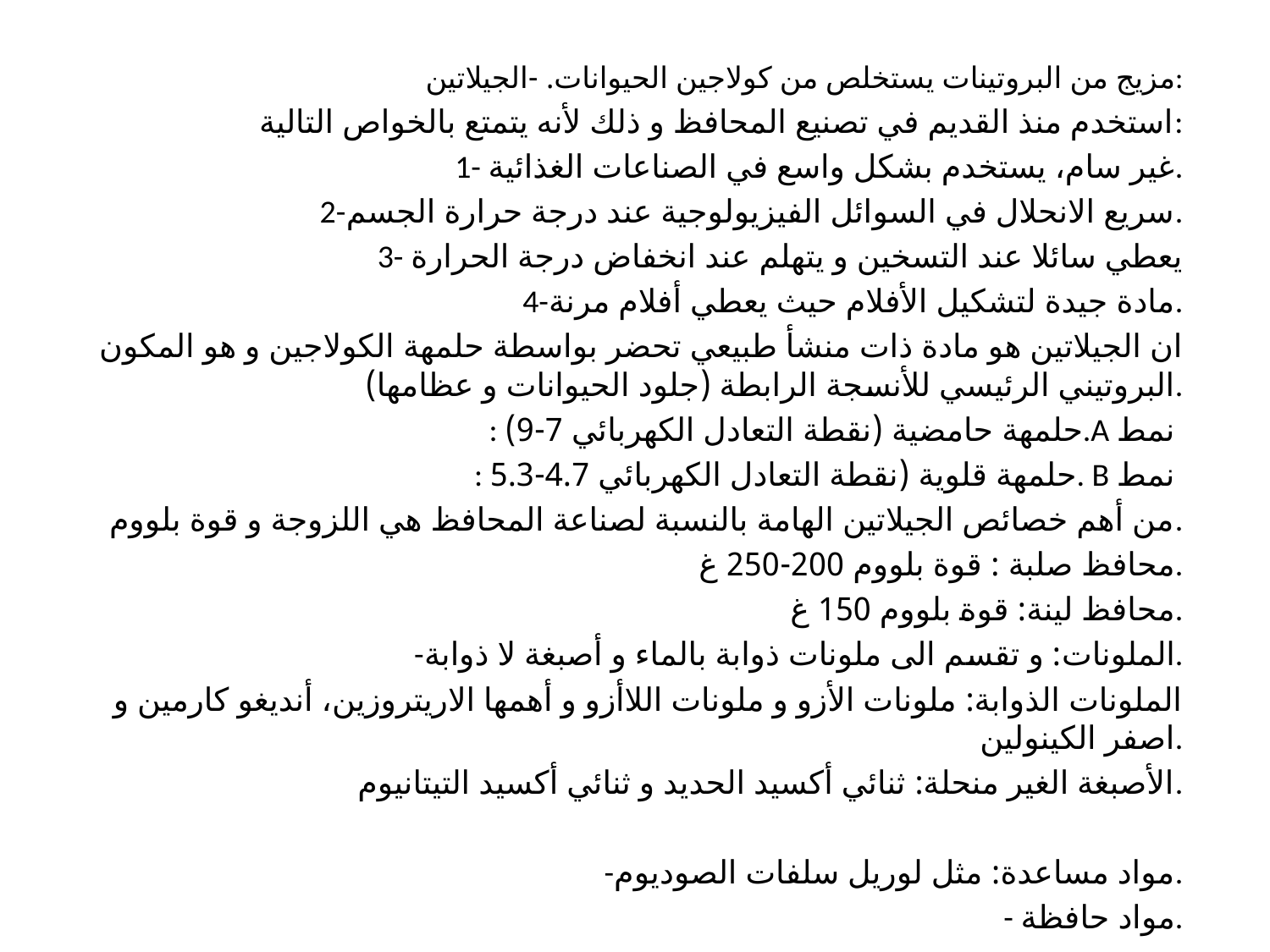

#
مزيج من البروتينات يستخلص من كولاجين الحيوانات. -الجيلاتين:
استخدم منذ القديم في تصنيع المحافظ و ذلك لأنه يتمتع بالخواص التالية:
1- غير سام، يستخدم بشكل واسع في الصناعات الغذائية.
2-سريع الانحلال في السوائل الفيزيولوجية عند درجة حرارة الجسم.
3- يعطي سائلا عند التسخين و يتهلم عند انخفاض درجة الحرارة
4-مادة جيدة لتشكيل الأفلام حيث يعطي أفلام مرنة.
ان الجيلاتين هو مادة ذات منشأ طبيعي تحضر بواسطة حلمهة الكولاجين و هو المكون البروتيني الرئيسي للأنسجة الرابطة (جلود الحيوانات و عظامها).
: حلمهة حامضية (نقطة التعادل الكهربائي 7-9).A نمط
: حلمهة قلوية (نقطة التعادل الكهربائي 4.7-5.3. B نمط
من أهم خصائص الجيلاتين الهامة بالنسبة لصناعة المحافظ هي اللزوجة و قوة بلووم.
محافظ صلبة : قوة بلووم 200-250 غ.
محافظ لينة: قوة بلووم 150 غ.
-الملونات: و تقسم الى ملونات ذوابة بالماء و أصبغة لا ذوابة.
الملونات الذوابة: ملونات الأزو و ملونات اللاأزو و أهمها الاريتروزين، أنديغو كارمين و اصفر الكينولين.
الأصبغة الغير منحلة: ثنائي أكسيد الحديد و ثنائي أكسيد التيتانيوم.

-مواد مساعدة: مثل لوريل سلفات الصوديوم.
- مواد حافظة.